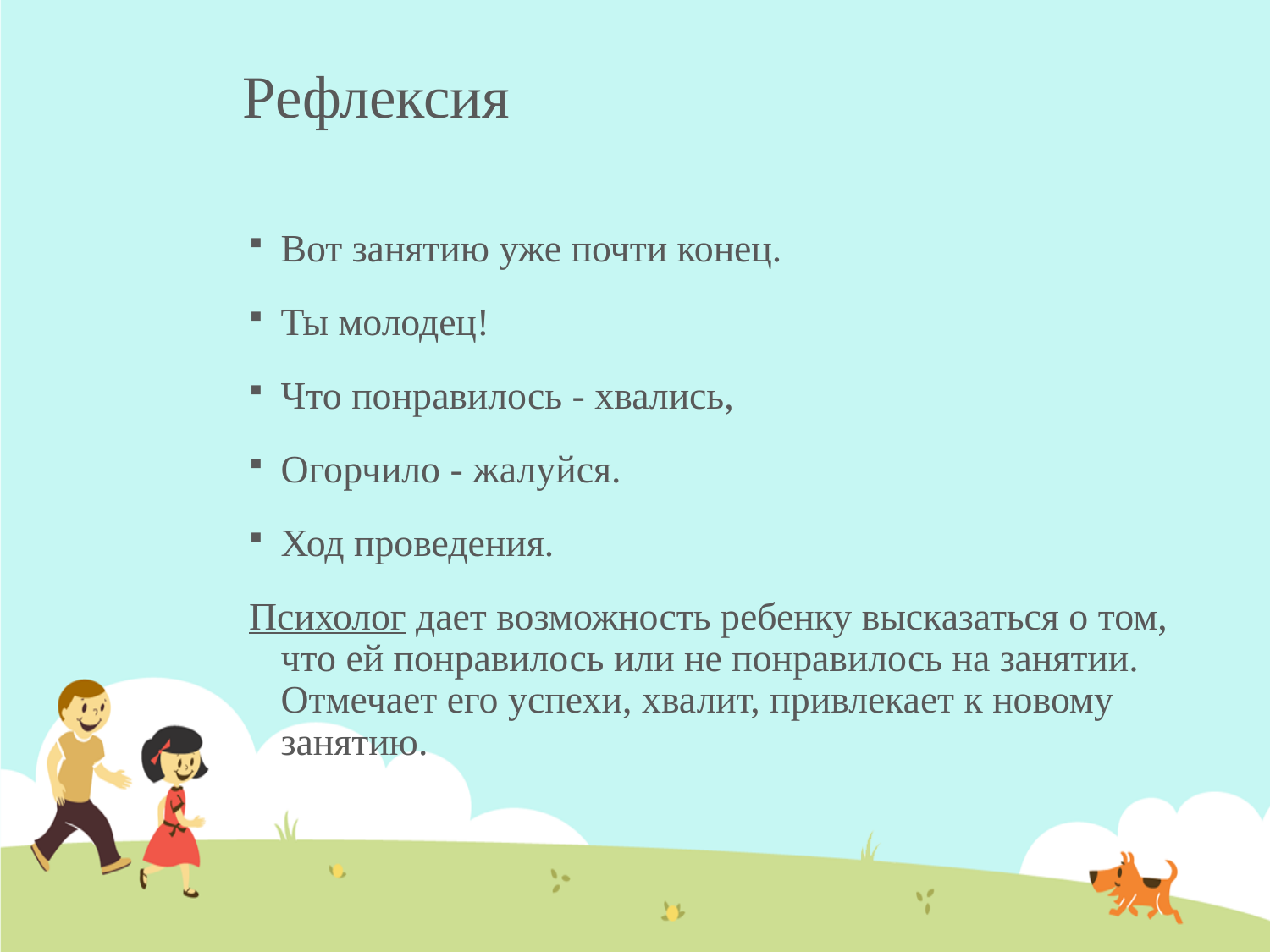

# Рефлексия
Вот занятию уже почти конец.
Ты молодец!
Что понравилось - хвались,
Огорчило - жалуйся.
Ход проведения.
Психолог дает возможность ребенку высказаться о том, что ей понравилось или не понравилось на занятии. Отмечает его успехи, хвалит, привлекает к новому занятию.